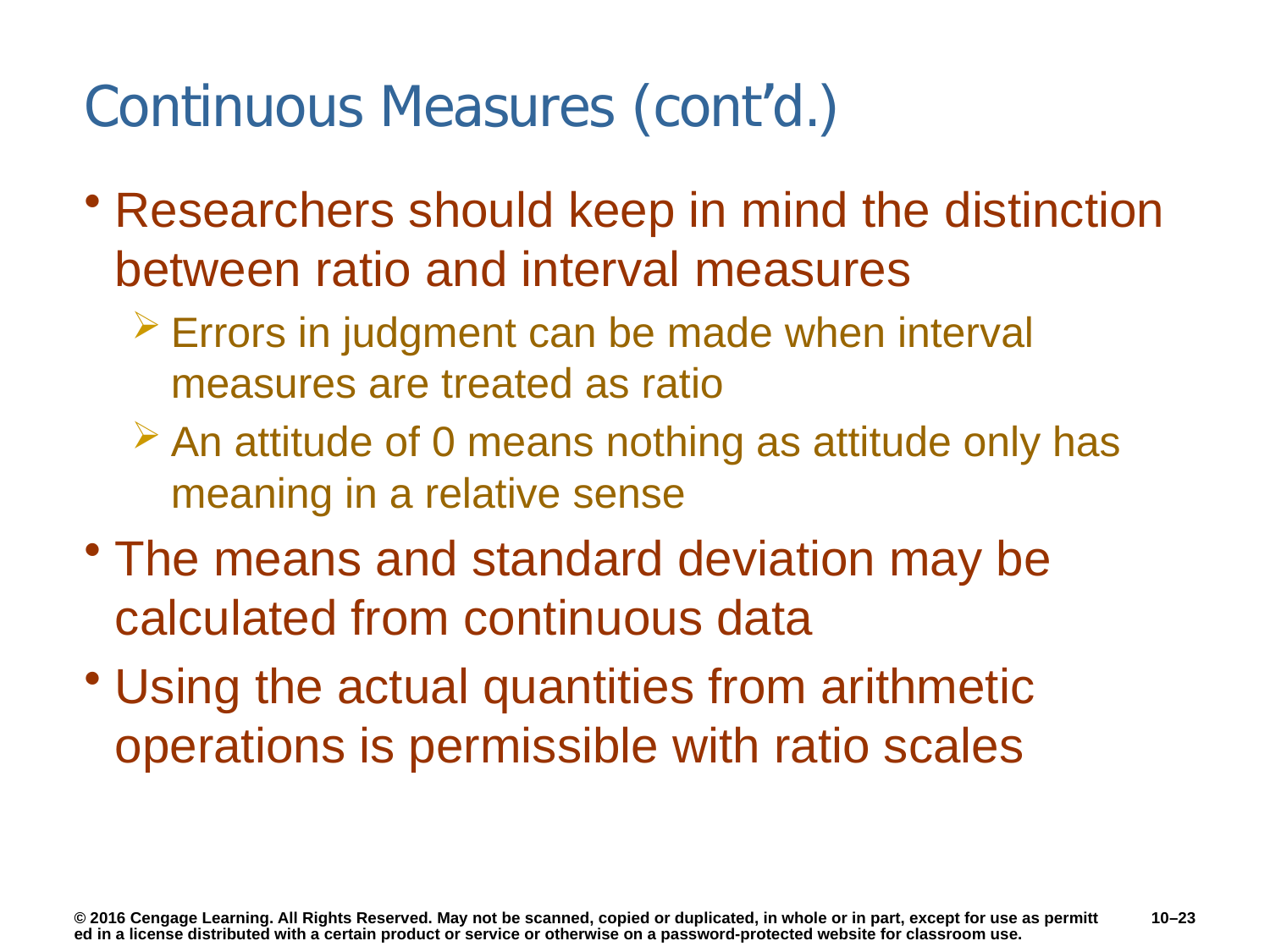

# Continuous Measures (cont’d.)
Researchers should keep in mind the distinction between ratio and interval measures
Errors in judgment can be made when interval measures are treated as ratio
An attitude of 0 means nothing as attitude only has meaning in a relative sense
The means and standard deviation may be calculated from continuous data
Using the actual quantities from arithmetic operations is permissible with ratio scales

10–23
© 2016 Cengage Learning. All Rights Reserved. May not be scanned, copied or duplicated, in whole or in part, except for use as permitted in a license distributed with a certain product or service or otherwise on a password-protected website for classroom use.